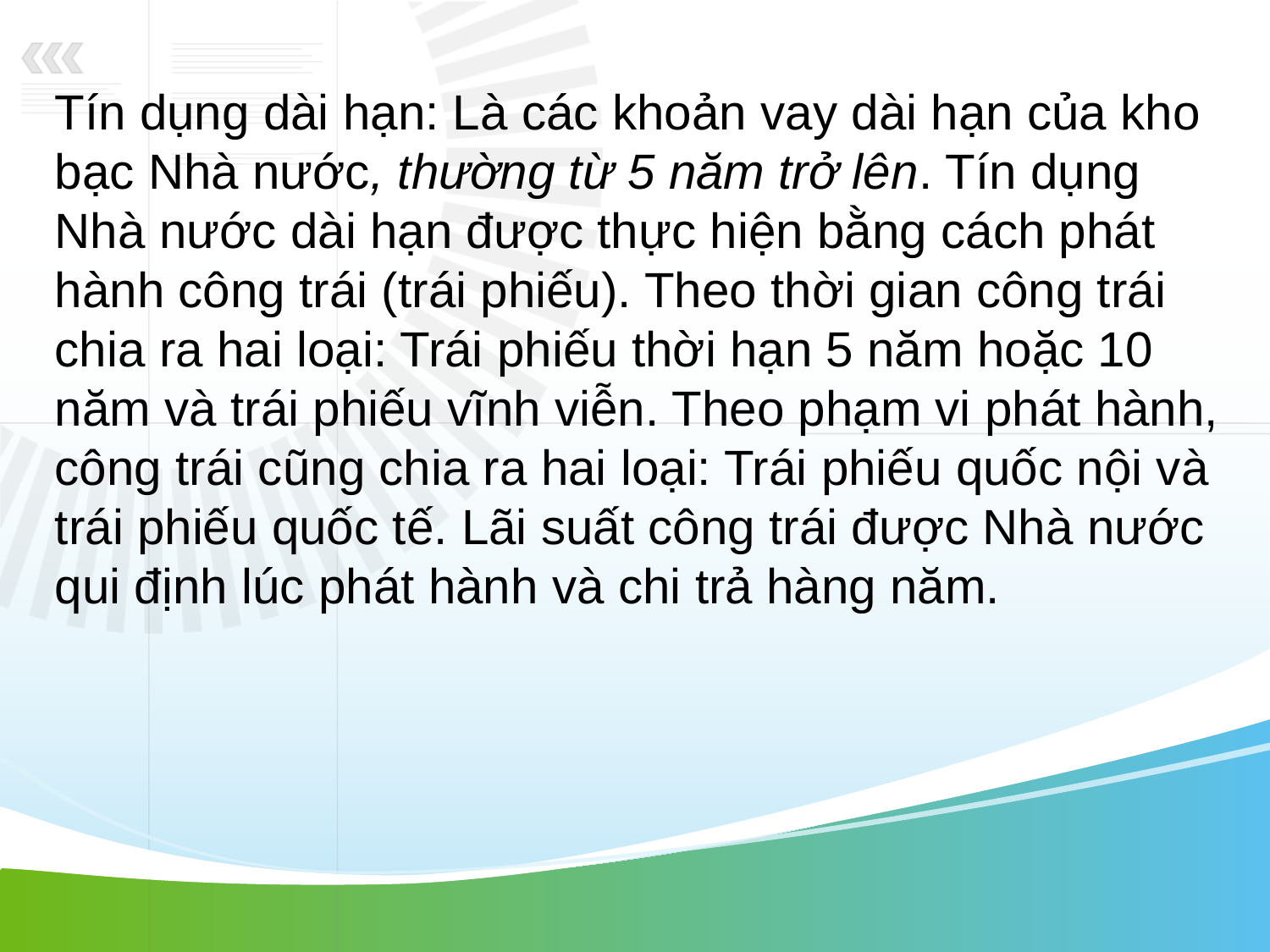

Tín dụng dài hạn: Là các khoản vay dài hạn của kho bạc Nhà nước, thường từ 5 năm trở lên. Tín dụng Nhà nước dài hạn được thực hiện bằng cách phát hành công trái (trái phiếu). Theo thời gian công trái chia ra hai loại: Trái phiếu thời hạn 5 năm hoặc 10 năm và trái phiếu vĩnh viễn. Theo phạm vi phát hành, công trái cũng chia ra hai loại: Trái phiếu quốc nội và trái phiếu quốc tế. Lãi suất công trái được Nhà nước qui định lúc phát hành và chi trả hàng năm.